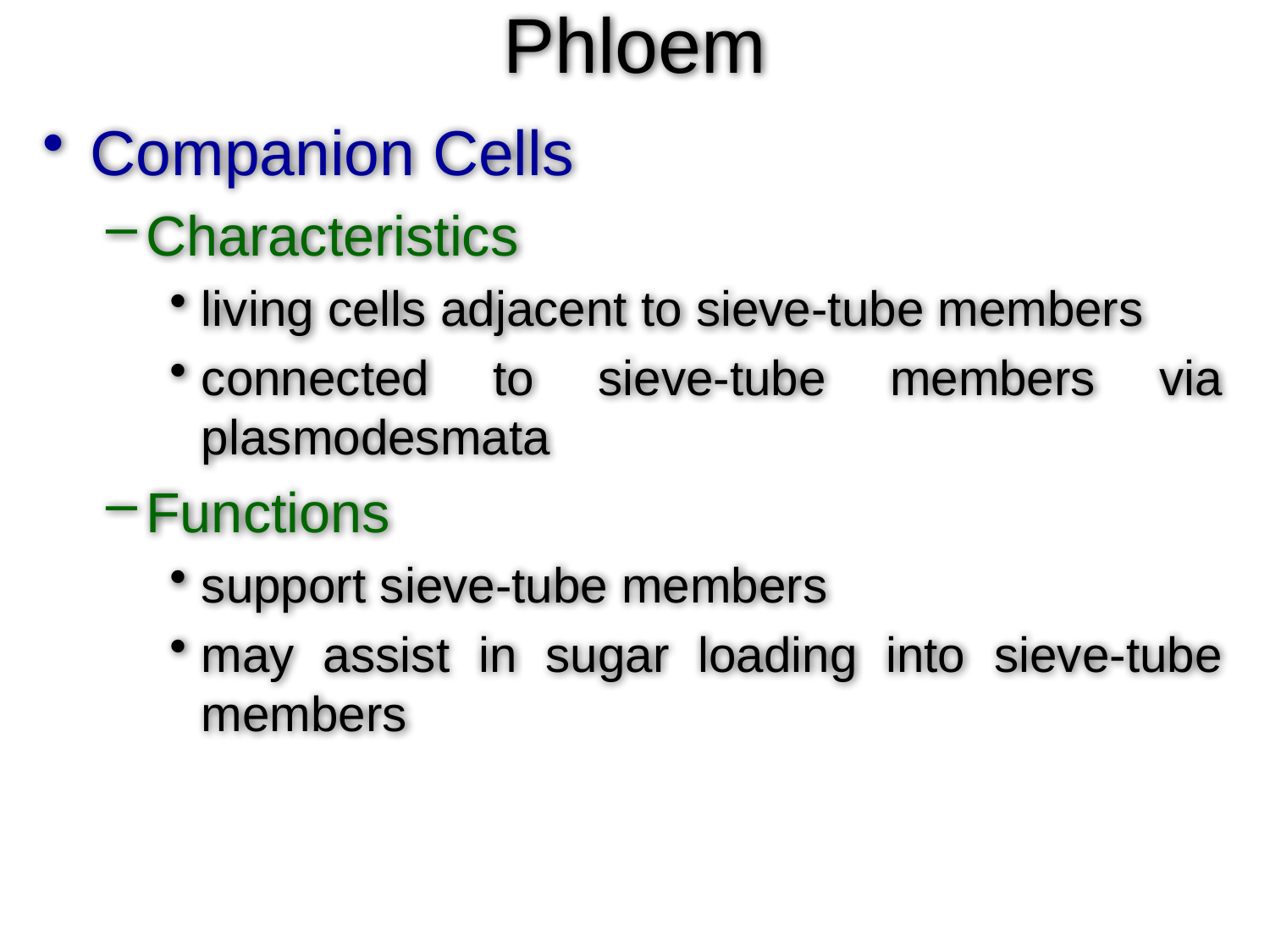

# Phloem
Companion Cells
Characteristics
living cells adjacent to sieve-tube members
connected to sieve-tube members via plasmodesmata
Functions
support sieve-tube members
may assist in sugar loading into sieve-tube members